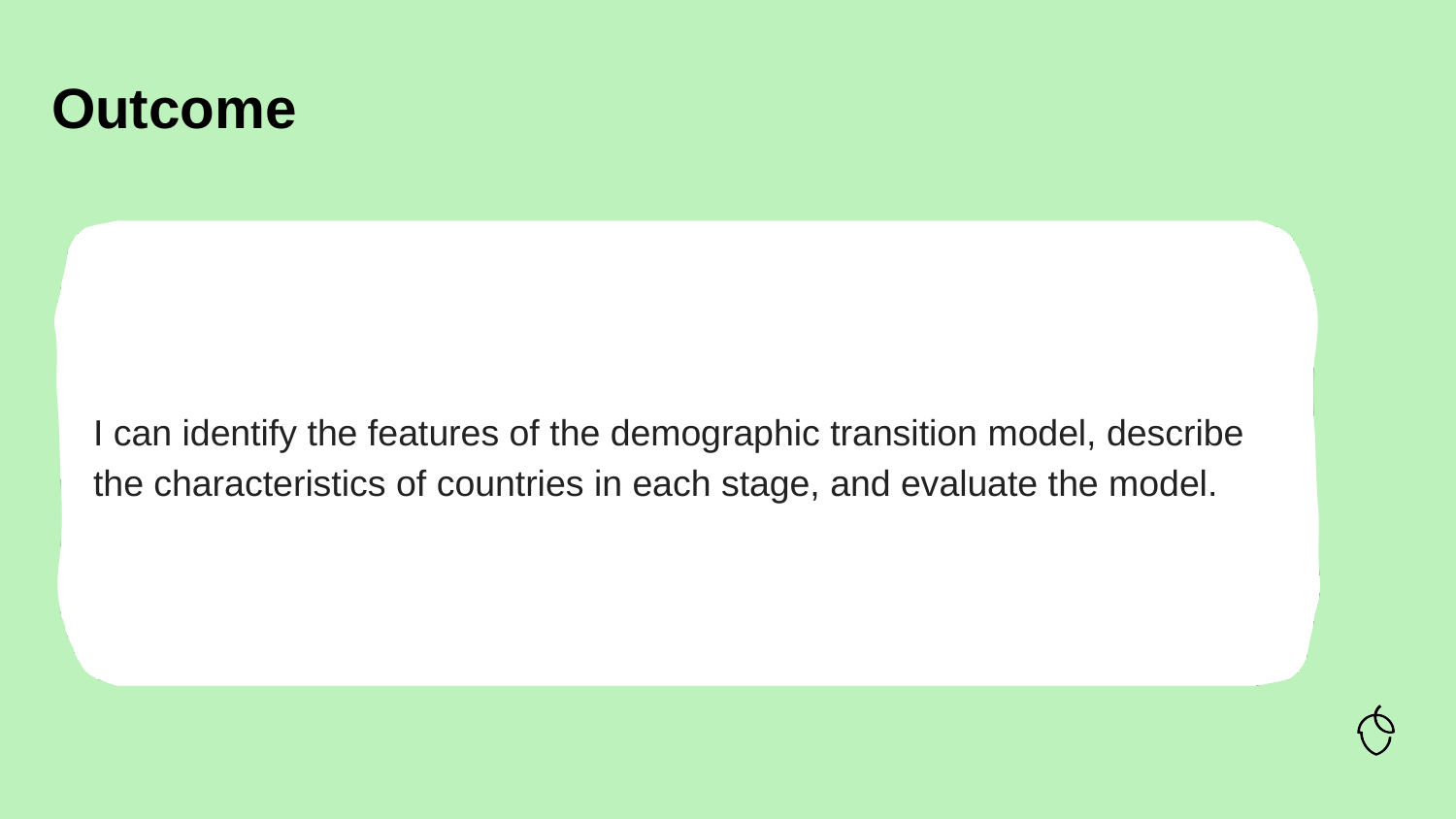

I can identify the features of the demographic transition model, describe the characteristics of countries in each stage, and evaluate the model.